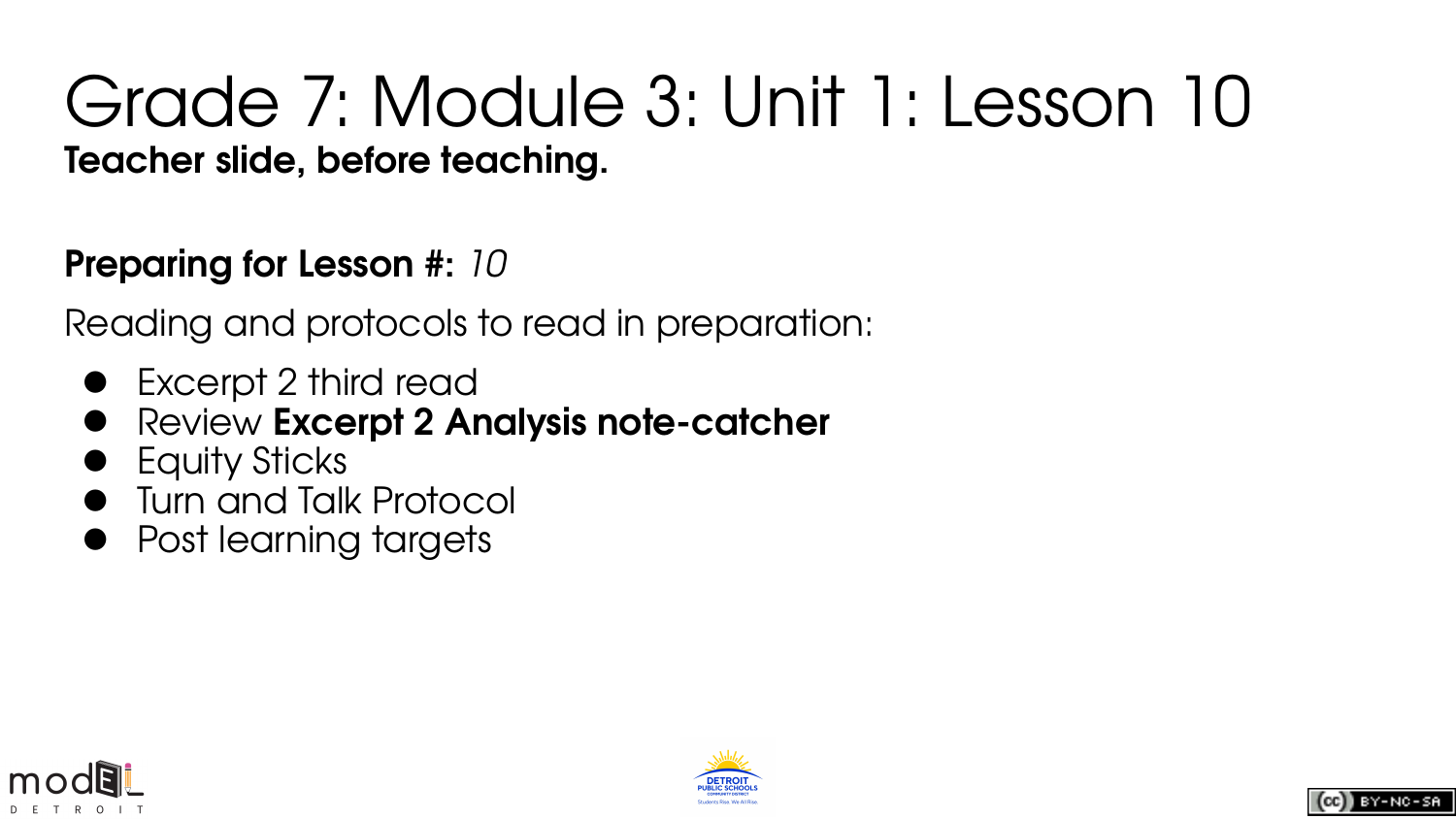

Grade 7: Module 3: Unit 1: Lesson 10
Teacher slide, before teaching.

Preparing for Lesson #: 10
Reading and protocols to read in preparation:
Excerpt 2 third read
Review Excerpt 2 Analysis note-catcher
Equity Sticks
Turn and Talk Protocol
Post learning targets